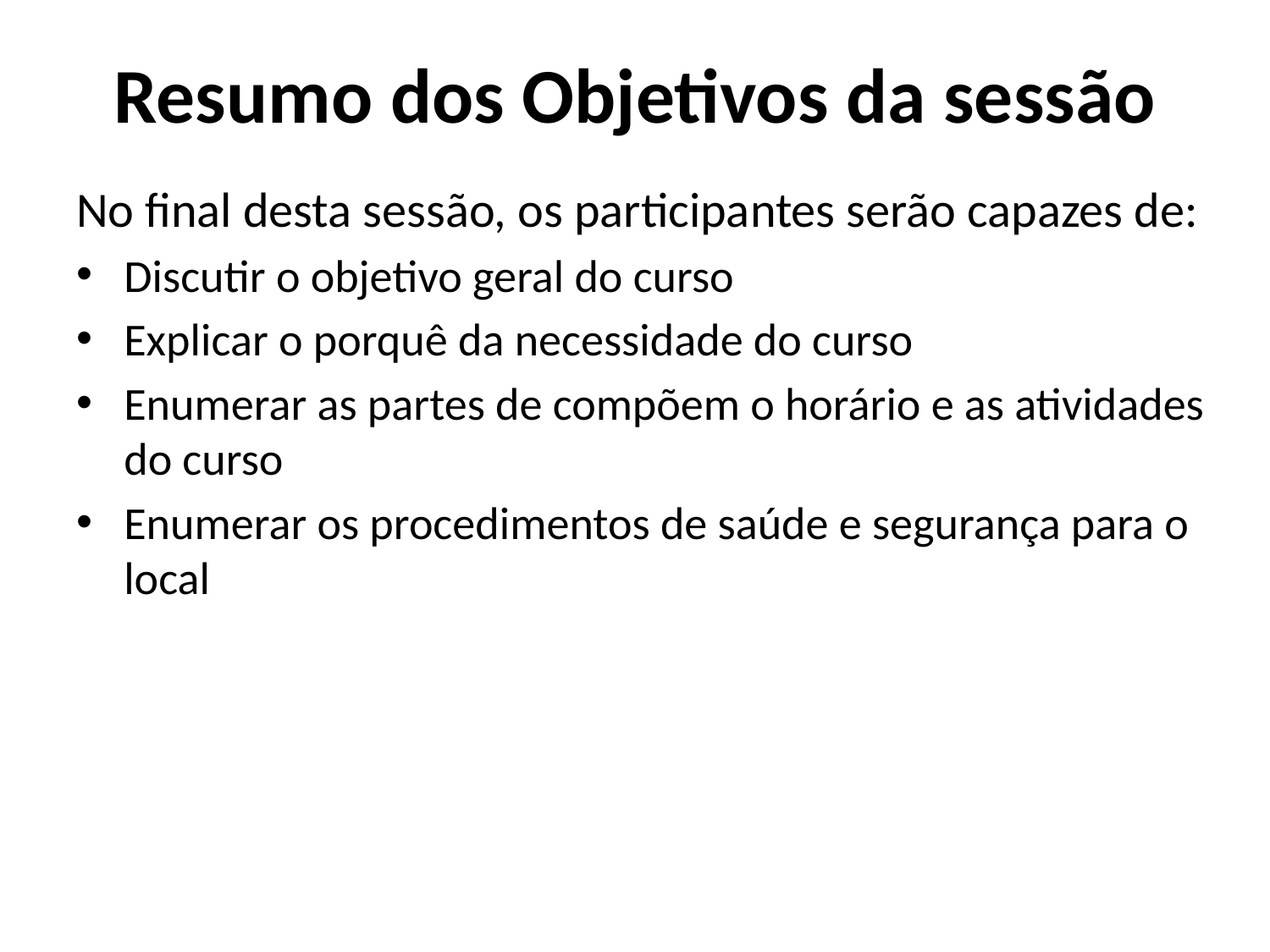

# Resumo dos Objetivos da sessão
No final desta sessão, os participantes serão capazes de:
Discutir o objetivo geral do curso
Explicar o porquê da necessidade do curso
Enumerar as partes de compõem o horário e as atividades do curso
Enumerar os procedimentos de saúde e segurança para o local